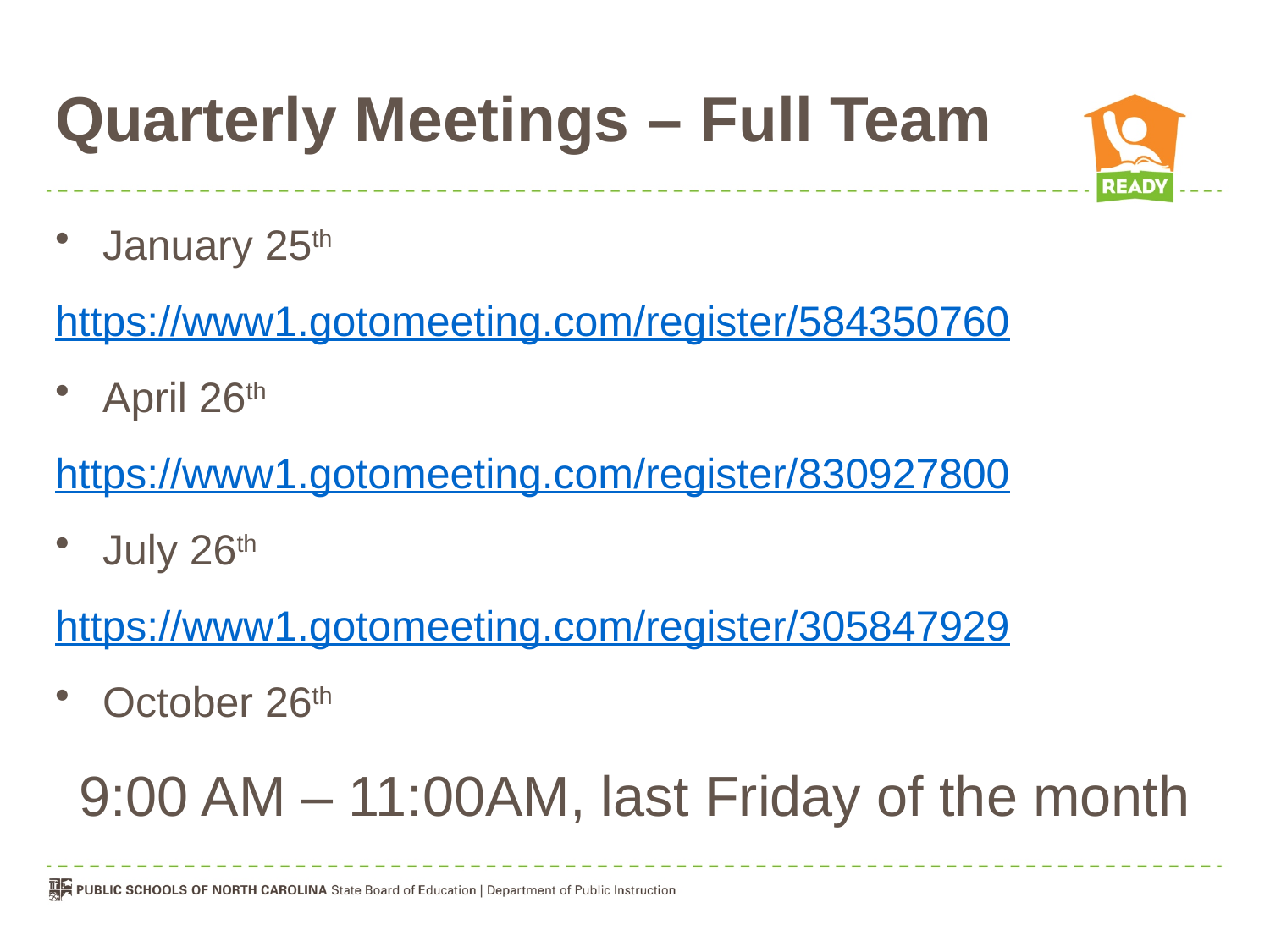

# Quarterly Meetings – Full Team
January 25th
https://www1.gotomeeting.com/register/584350760
April 26th
https://www1.gotomeeting.com/register/830927800
July 26th
https://www1.gotomeeting.com/register/305847929
October 26th
9:00 AM – 11:00AM, last Friday of the month